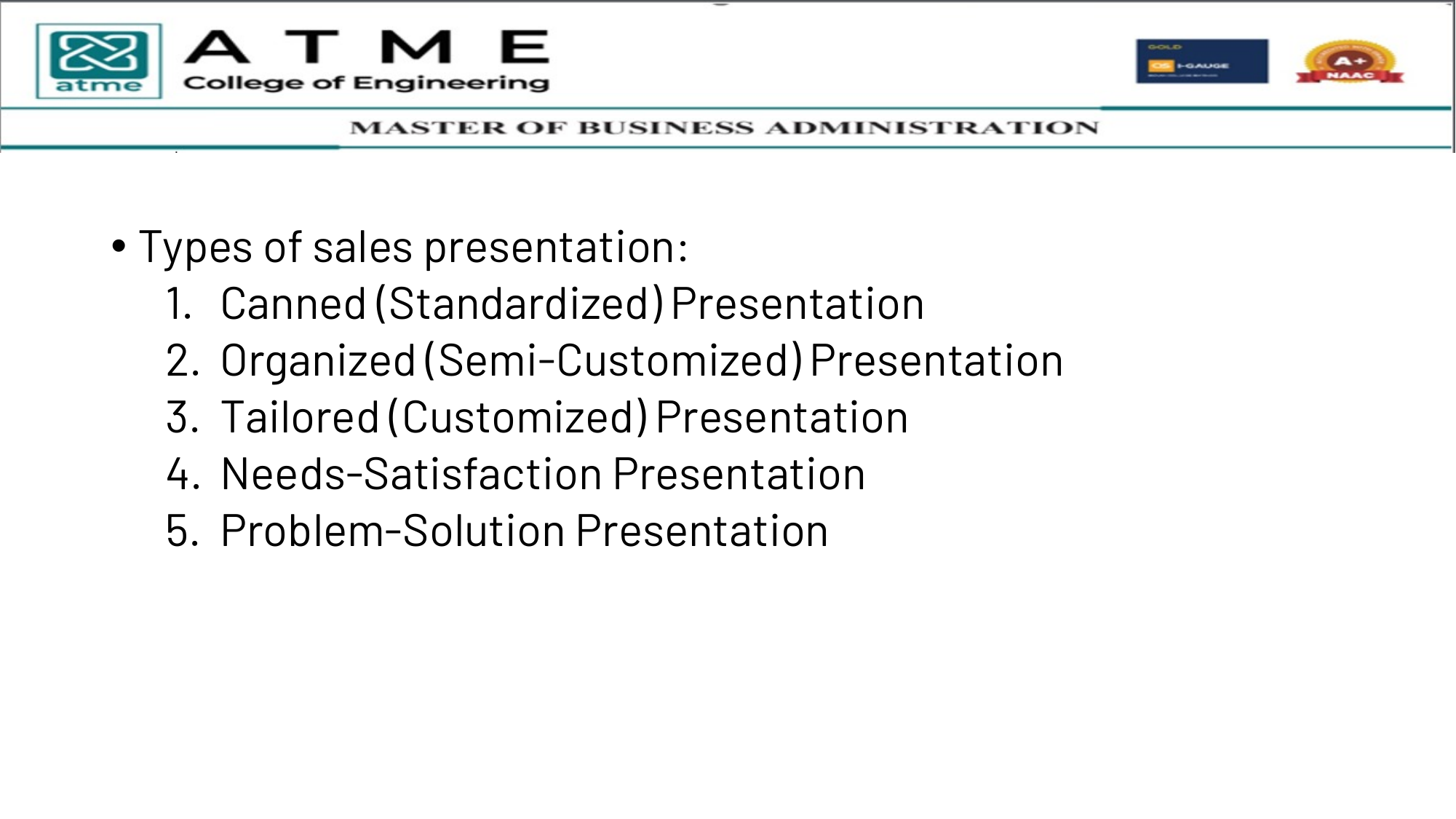

Types of sales presentation:
Canned (Standardized) Presentation
Organized (Semi-Customized) Presentation
Tailored (Customized) Presentation
Needs-Satisfaction Presentation
Problem-Solution Presentation